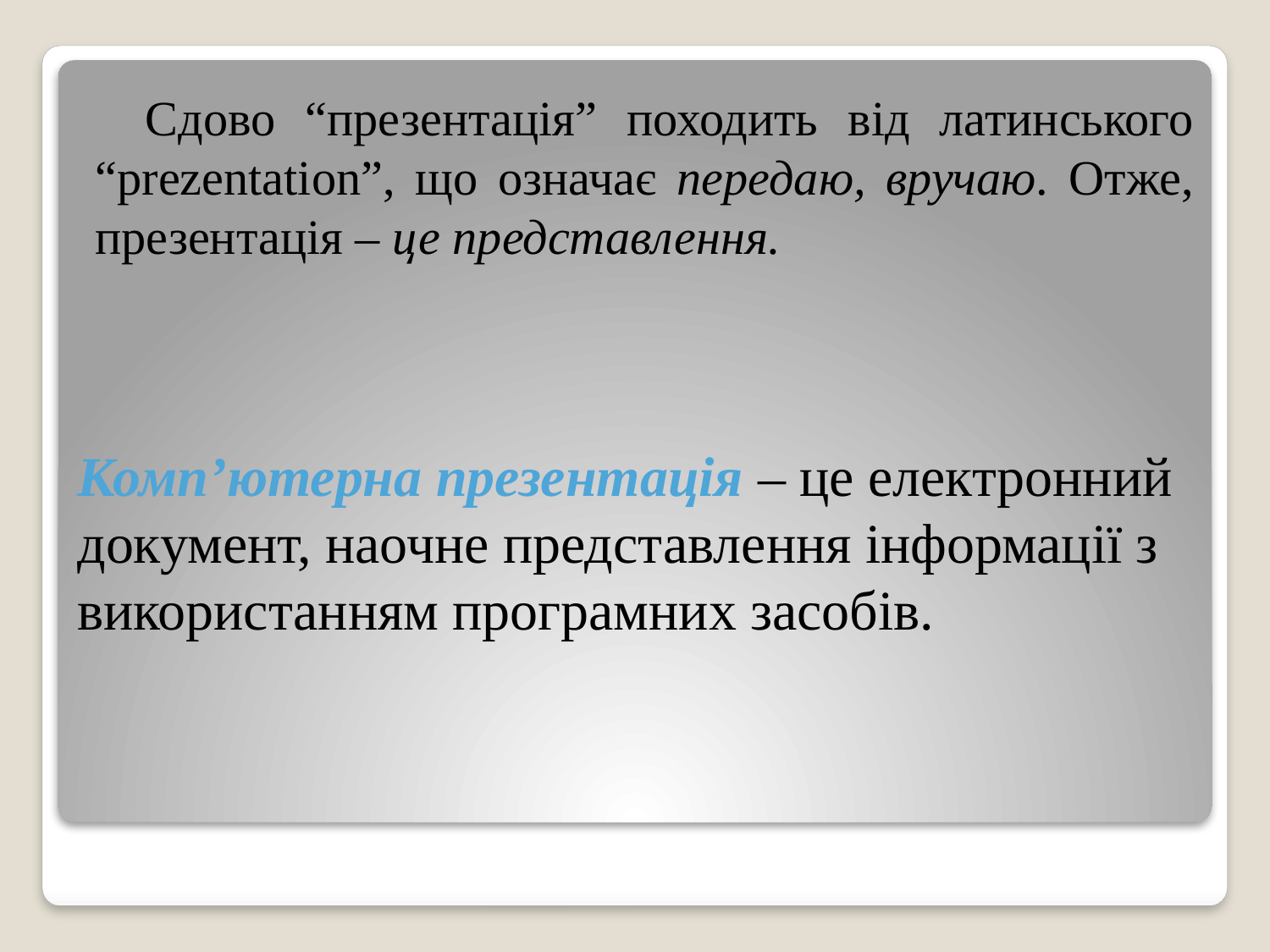

Сдово “презентація” походить від латинського “prezentation”, що означає передаю, вручаю. Отже, презентація – це представлення.
# Комп’ютерна презентація – це електронний документ, наочне представлення інформації з використанням програмних засобів.